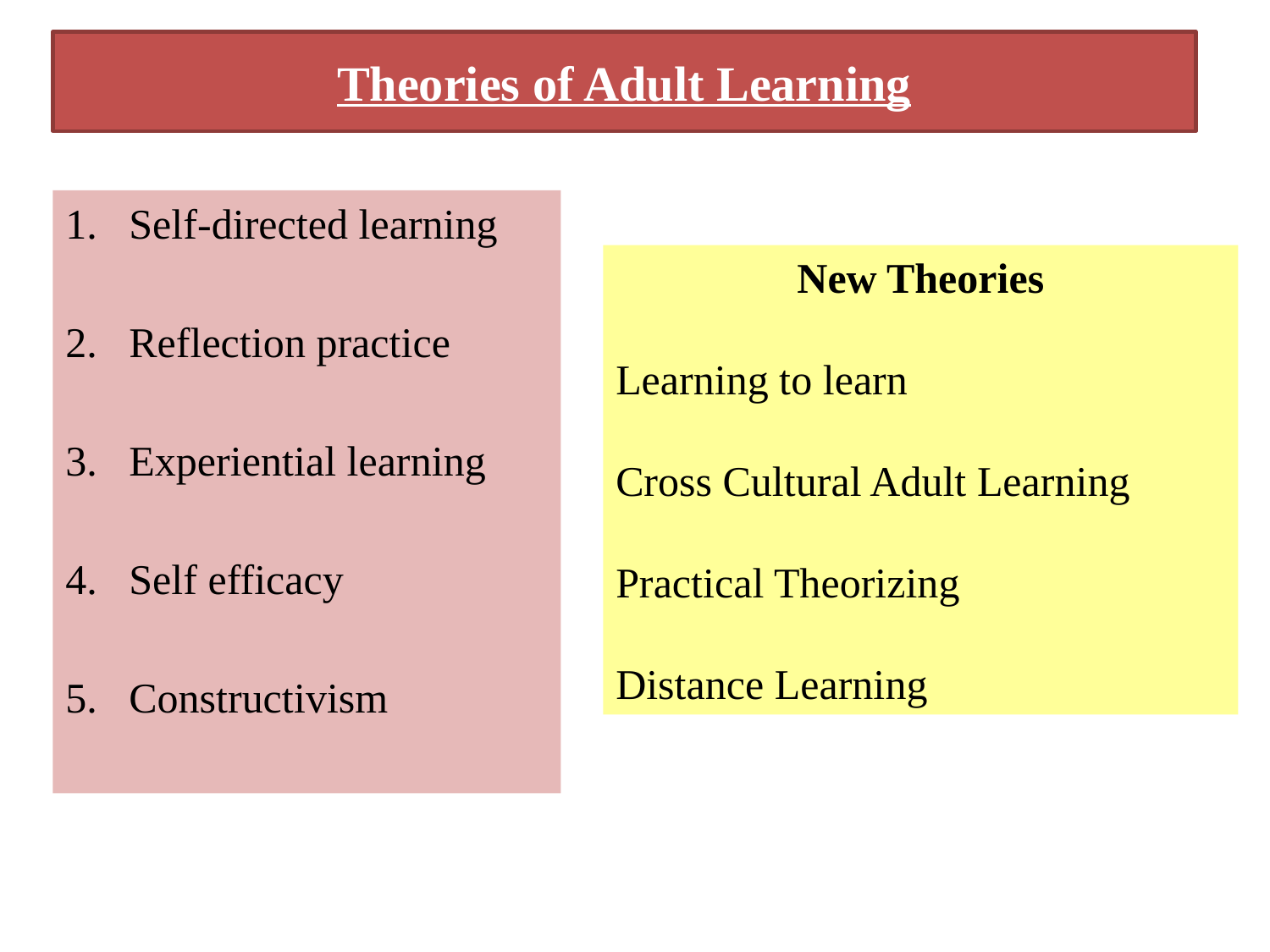

# Theories of Adult Learning
Self-directed learning

Reflection practice

Experiential learning

Self efficacy

Constructivism

New Theories

Learning to learn

Cross Cultural Adult Learning

Practical Theorizing

Distance Learning